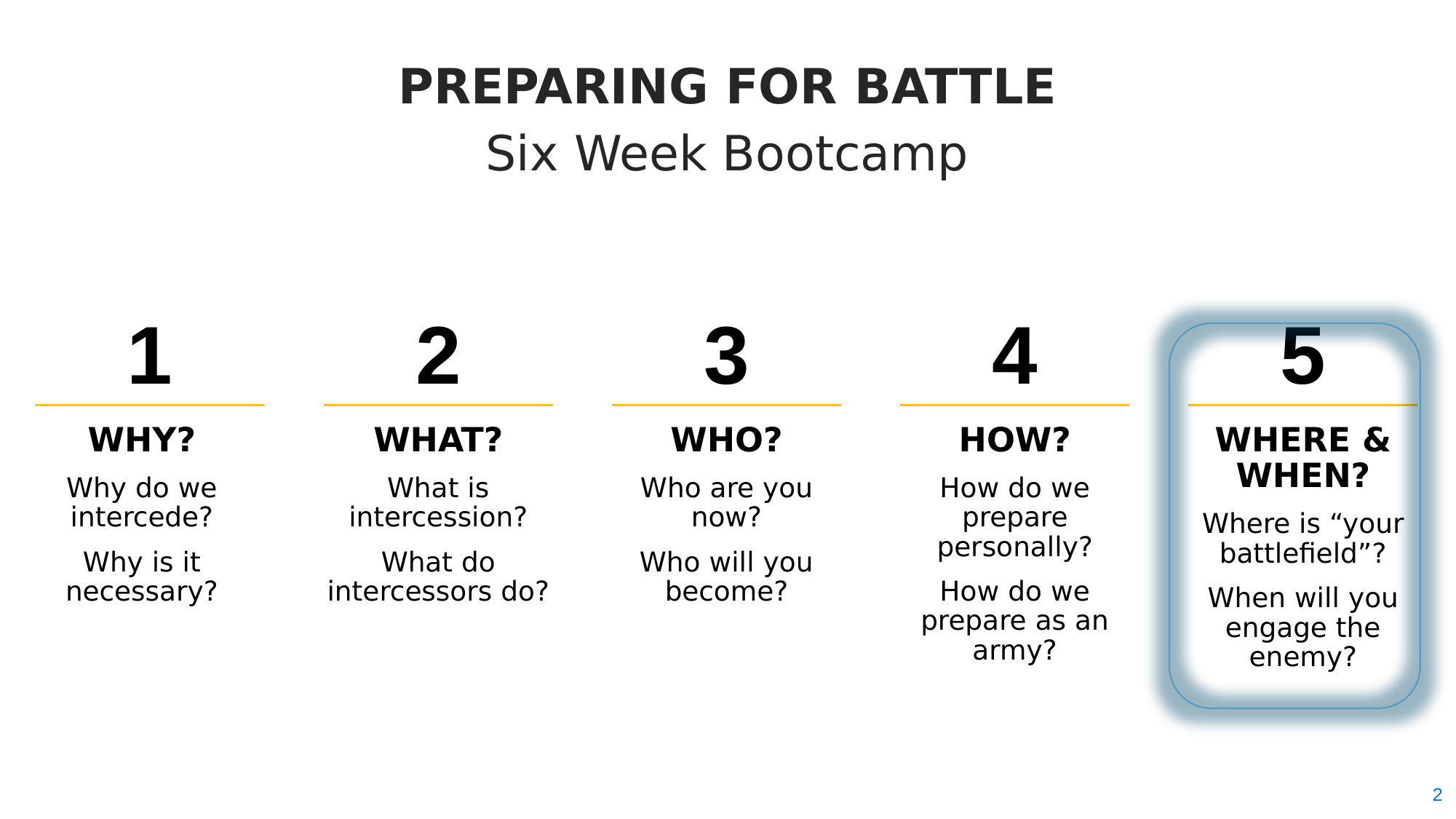

PREPARING FOR BATTLE
Six Week Bootcamp
1
2
3
4
5

HOW?
How do we prepare personally?
How do we prepare as an army?

WHY?
Why do we intercede?
Why is it necessary?
WHAT?
What is intercession?
What do intercessors do?
WHO?
Who are you now?
Who will you become?

WHERE & WHEN?
Where is “your battlefield”?
When will you engage the enemy?

2